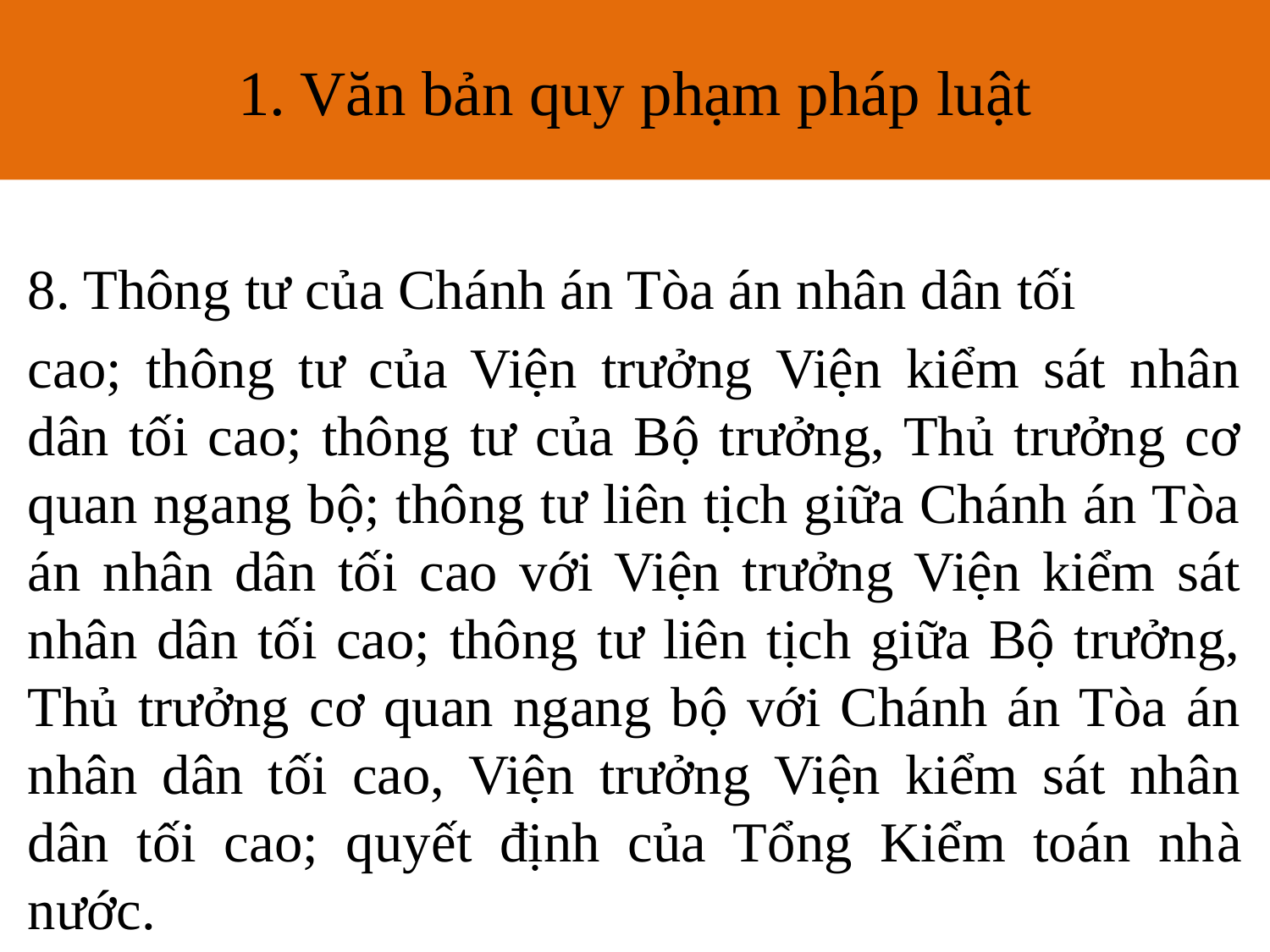

# 1. Văn bản quy phạm pháp luật
1. Văn bản quy phạm pháp luật
8. Thông tư của Chánh án Tòa án nhân dân tối
cao; thông tư của Viện trưởng Viện kiểm sát nhân dân tối cao; thông tư của Bộ trưởng, Thủ trưởng cơ quan ngang bộ; thông tư liên tịch giữa Chánh án Tòa án nhân dân tối cao với Viện trưởng Viện kiểm sát nhân dân tối cao; thông tư liên tịch giữa Bộ trưởng, Thủ trưởng cơ quan ngang bộ với Chánh án Tòa án nhân dân tối cao, Viện trưởng Viện kiểm sát nhân dân tối cao; quyết định của Tổng Kiểm toán nhà nước.